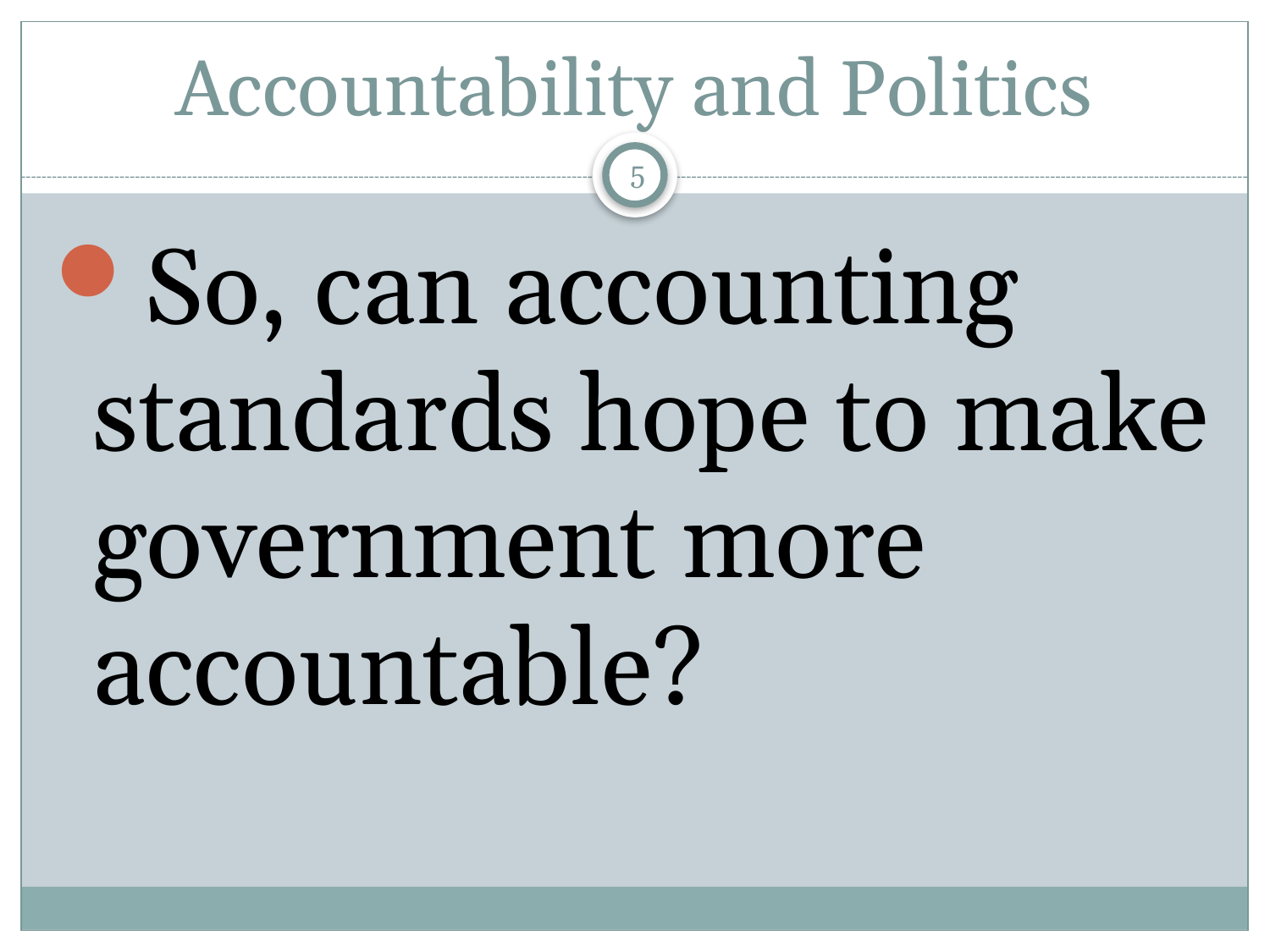

# Accountability and Politics
5
So, can accounting standards hope to make government more accountable?